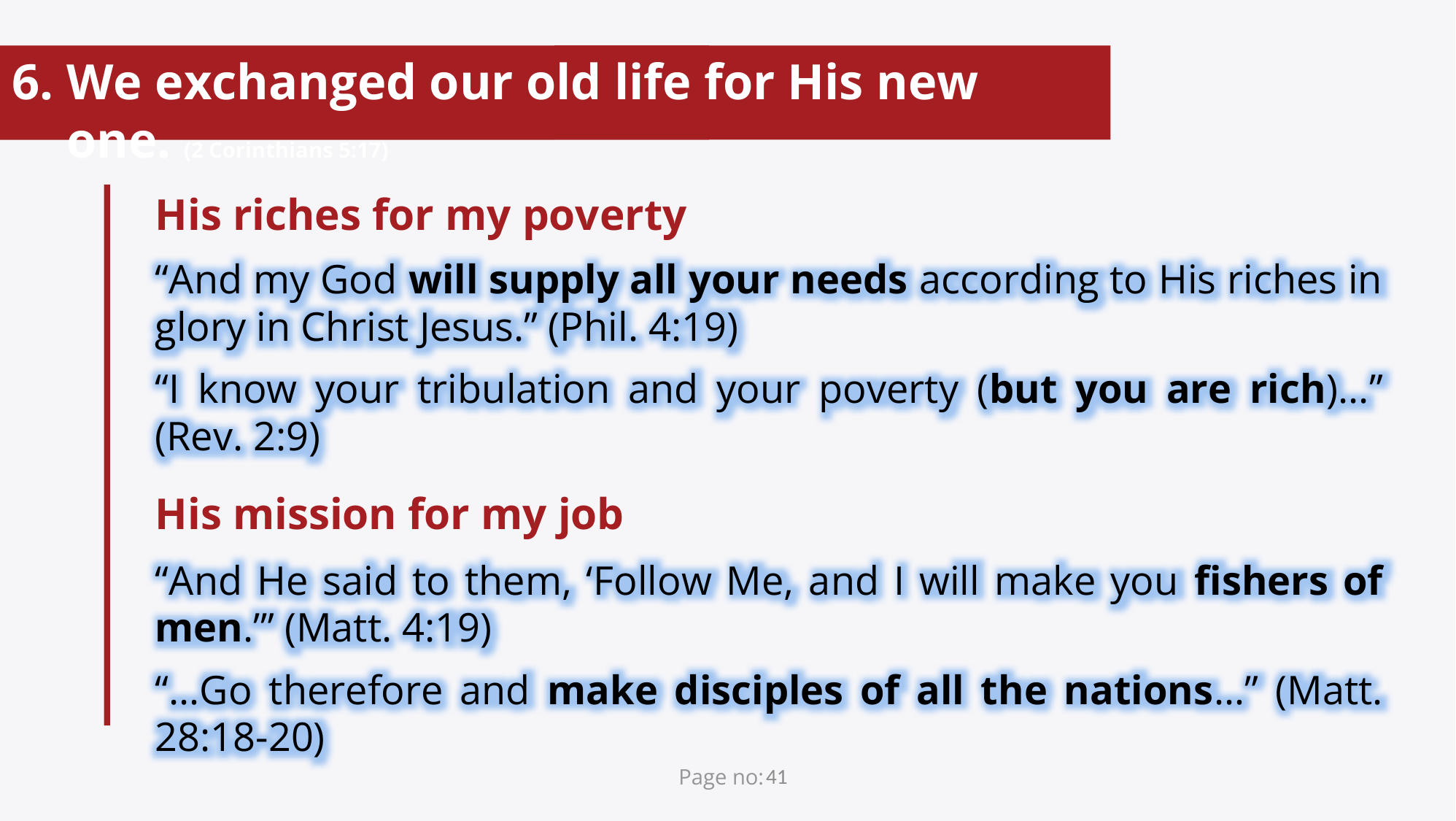

We exchanged our old life for His new one. (2 Corinthians 5:17)

His riches for my poverty
“And my God will supply all your needs according to His riches in glory in Christ Jesus.” (Phil. 4:19)
“I know your tribulation and your poverty (but you are rich)...” (Rev. 2:9)
His mission for my job
“And He said to them, ‘Follow Me, and I will make you fishers of men.’” (Matt. 4:19)
“…Go therefore and make disciples of all the nations…” (Matt. 28:18-20)